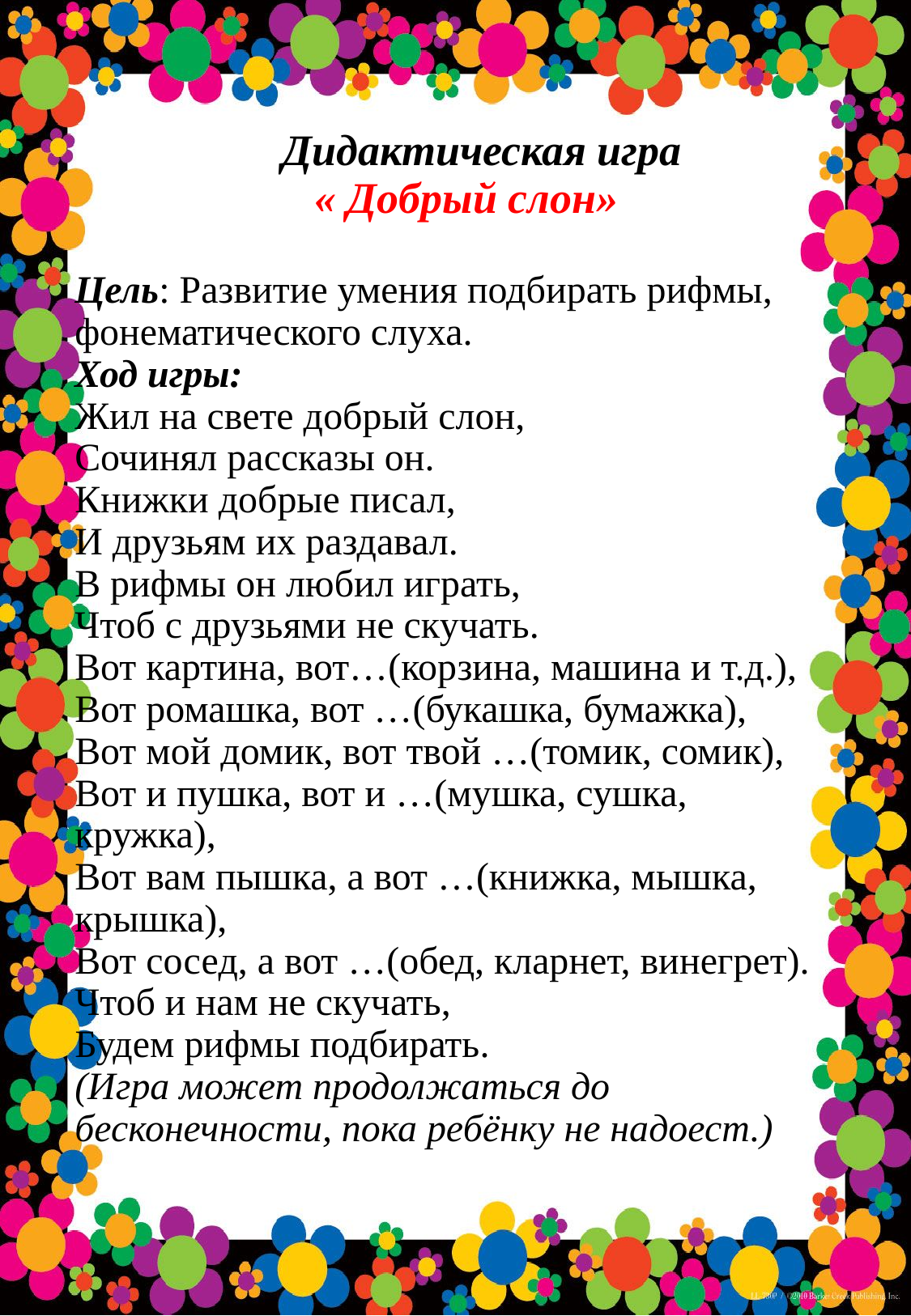

# Дидактическая игра                       « Добрый слон» Цель: Развитие умения подбирать рифмы, фонематического слуха. Ход игры: Жил на свете добрый слон, Сочинял рассказы он. Книжки добрые писал, И друзьям их раздавал. В рифмы он любил играть, Чтоб с друзьями не скучать. Вот картина, вот…(корзина, машина и т.д.), Вот ромашка, вот …(букашка, бумажка), Вот мой домик, вот твой …(томик, сомик), Вот и пушка, вот и …(мушка, сушка, кружка), Вот вам пышка, а вот …(книжка, мышка, крышка), Вот сосед, а вот …(обед, кларнет, винегрет). Чтоб и нам не скучать, Будем рифмы подбирать. (Игра может продолжаться до бесконечности, пока ребёнку не надоест.)